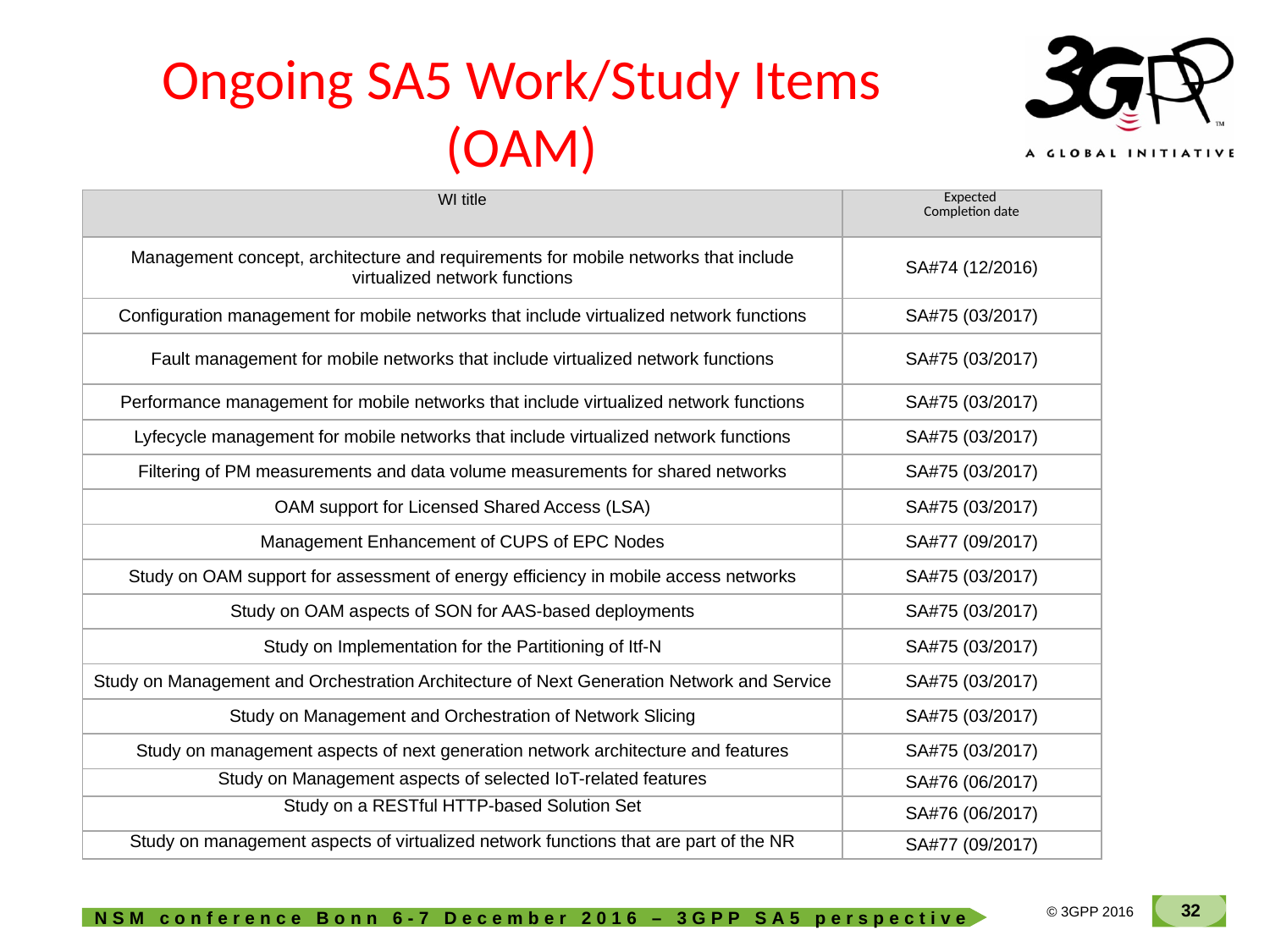

# Ongoing SA5 Work/Study Items (OAM)
| WI title | Expected Completion date |
| --- | --- |
| Management concept, architecture and requirements for mobile networks that include virtualized network functions | SA#74 (12/2016) |
| Configuration management for mobile networks that include virtualized network functions | SA#75 (03/2017) |
| Fault management for mobile networks that include virtualized network functions | SA#75 (03/2017) |
| Performance management for mobile networks that include virtualized network functions | SA#75 (03/2017) |
| Lyfecycle management for mobile networks that include virtualized network functions | SA#75 (03/2017) |
| Filtering of PM measurements and data volume measurements for shared networks | SA#75 (03/2017) |
| OAM support for Licensed Shared Access (LSA) | SA#75 (03/2017) |
| Management Enhancement of CUPS of EPC Nodes | SA#77 (09/2017) |
| Study on OAM support for assessment of energy efficiency in mobile access networks | SA#75 (03/2017) |
| Study on OAM aspects of SON for AAS-based deployments | SA#75 (03/2017) |
| Study on Implementation for the Partitioning of Itf-N | SA#75 (03/2017) |
| Study on Management and Orchestration Architecture of Next Generation Network and Service | SA#75 (03/2017) |
| Study on Management and Orchestration of Network Slicing | SA#75 (03/2017) |
| Study on management aspects of next generation network architecture and features | SA#75 (03/2017) |
| Study on Management aspects of selected IoT-related features | SA#76 (06/2017) |
| Study on a RESTful HTTP-based Solution Set | SA#76 (06/2017) |
| Study on management aspects of virtualized network functions that are part of the NR | SA#77 (09/2017) |